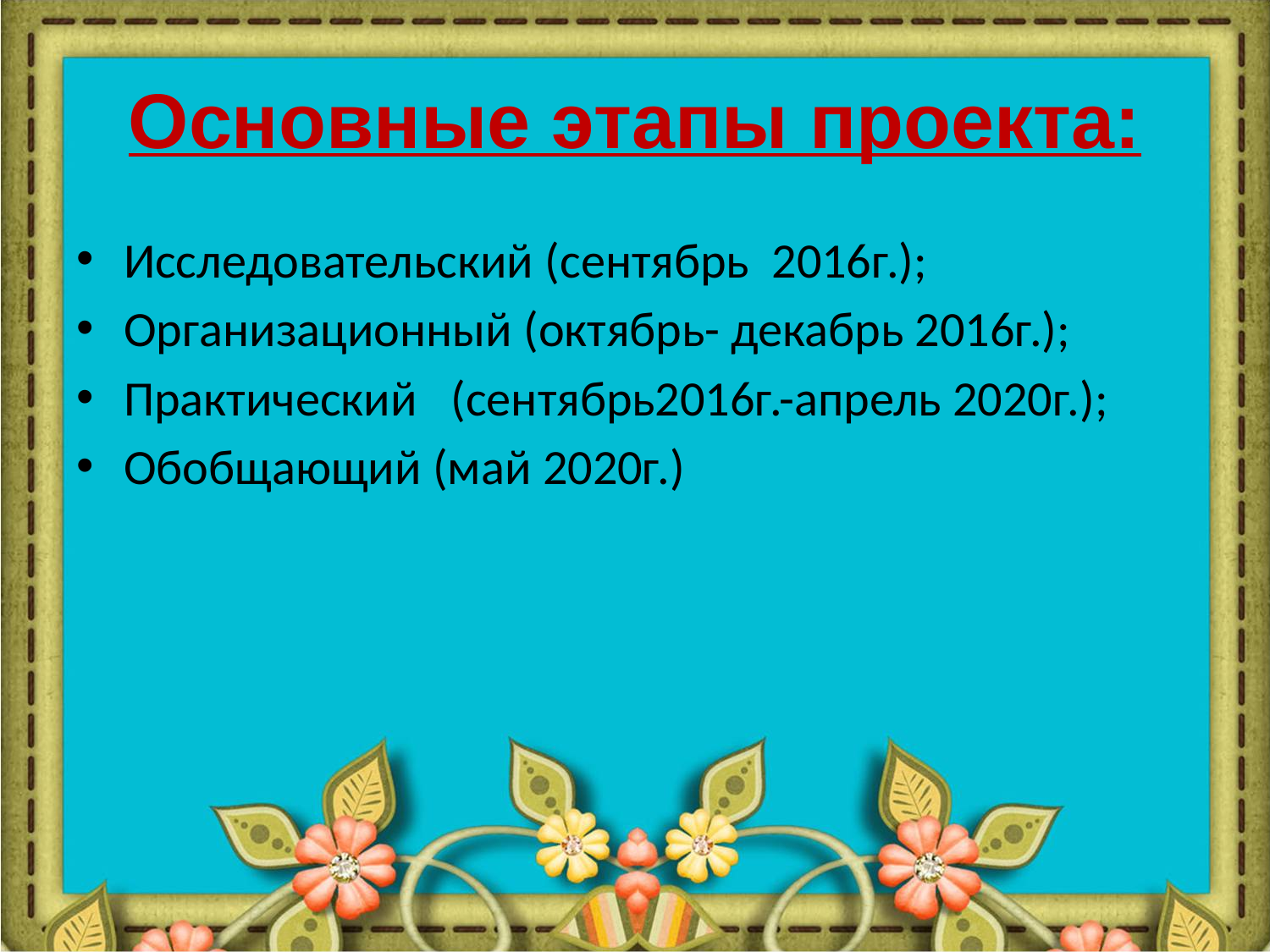

# Основные этапы проекта:
Исследовательский (сентябрь  2016г.);
Организационный (октябрь- декабрь 2016г.);
Практический   (сентябрь2016г.-апрель 2020г.);
Обобщающий (май 2020г.)